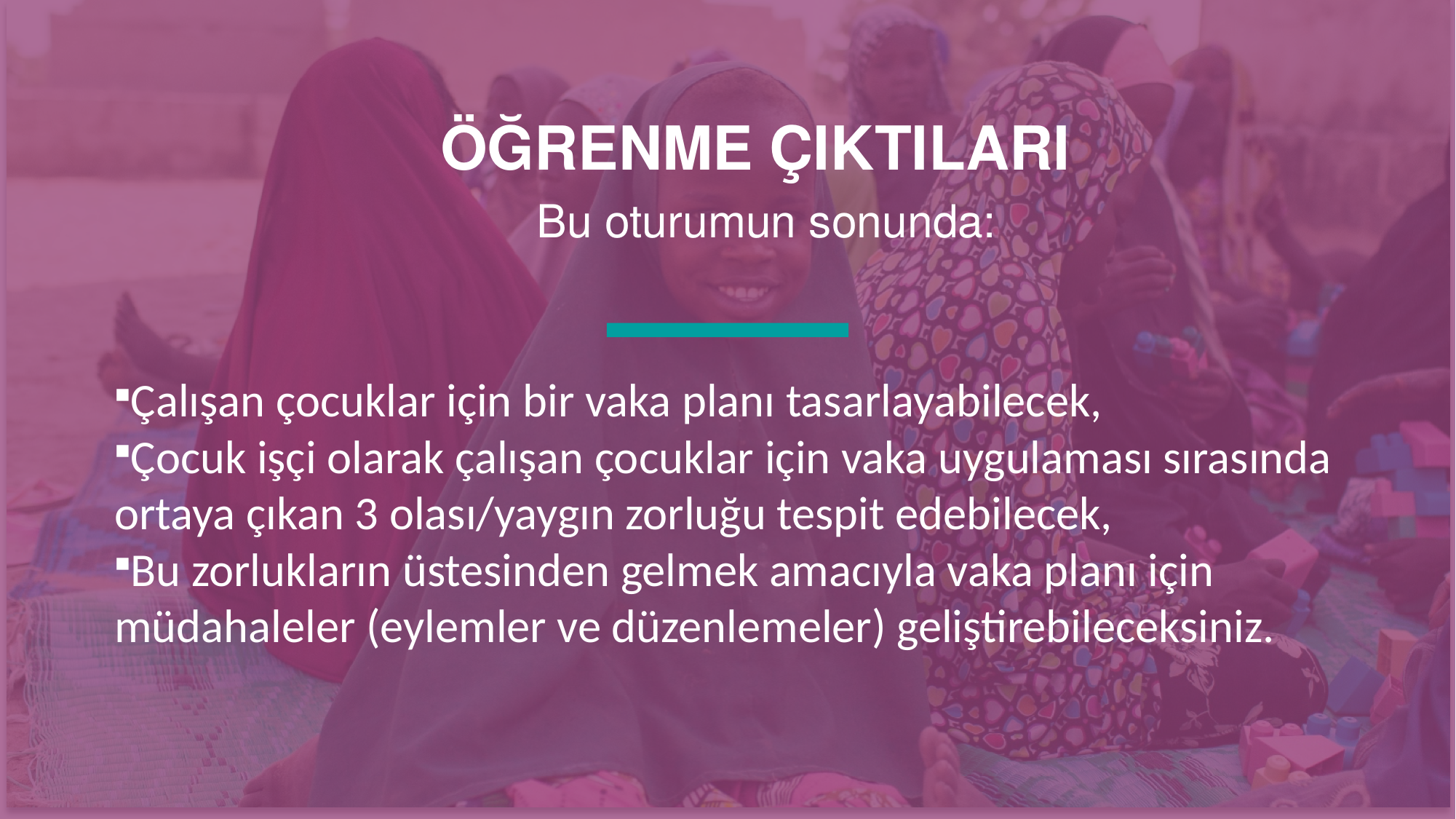

ÖĞRENME ÇIKTILARI
Bu oturumun sonunda:
Çalışan çocuklar için bir vaka planı tasarlayabilecek,
Çocuk işçi olarak çalışan çocuklar için vaka uygulaması sırasında ortaya çıkan 3 olası/yaygın zorluğu tespit edebilecek,
Bu zorlukların üstesinden gelmek amacıyla vaka planı için müdahaleler (eylemler ve düzenlemeler) geliştirebileceksiniz.